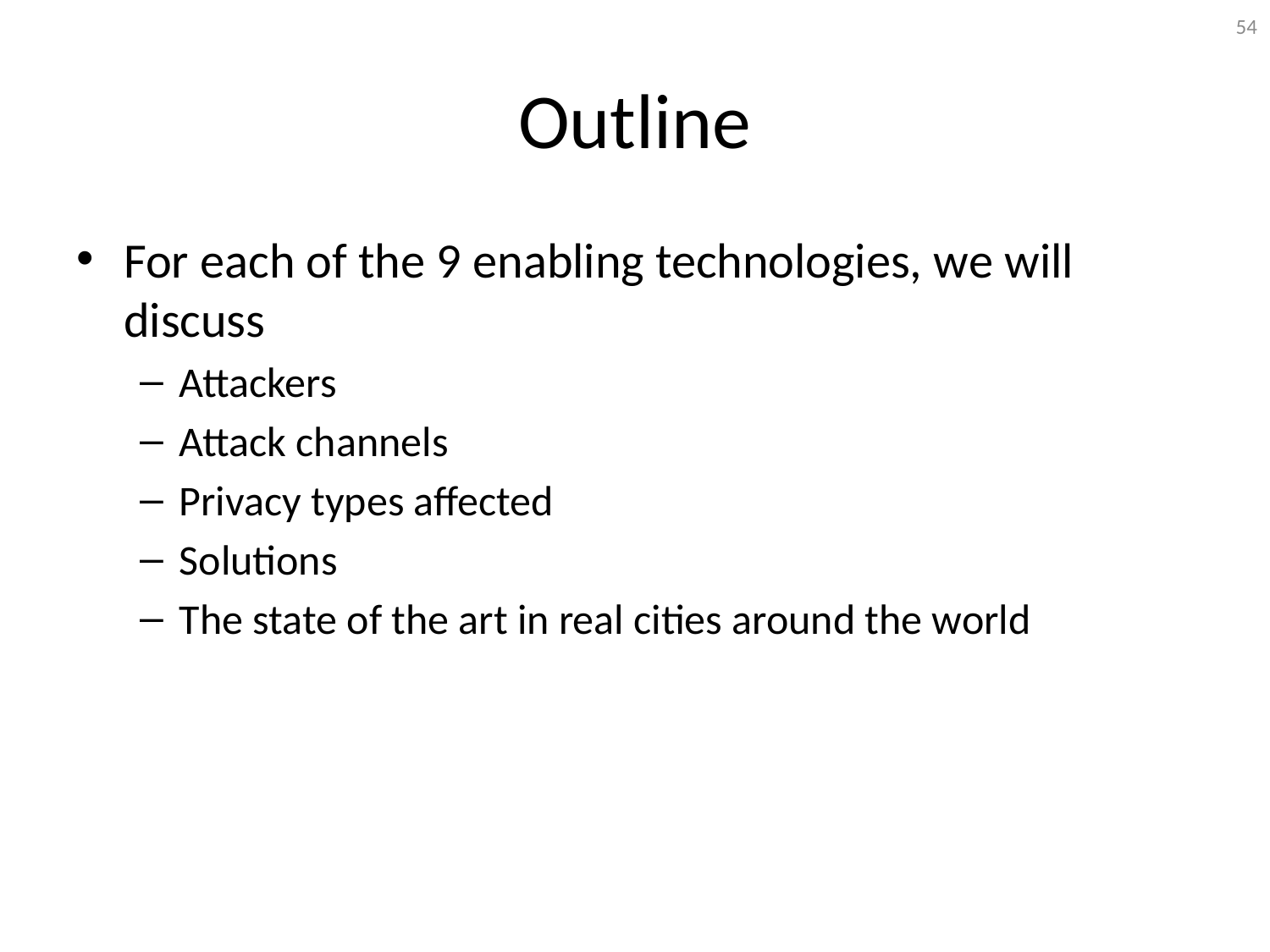

54
# Outline
For each of the 9 enabling technologies, we will discuss
Attackers
Attack channels
Privacy types affected
Solutions
The state of the art in real cities around the world